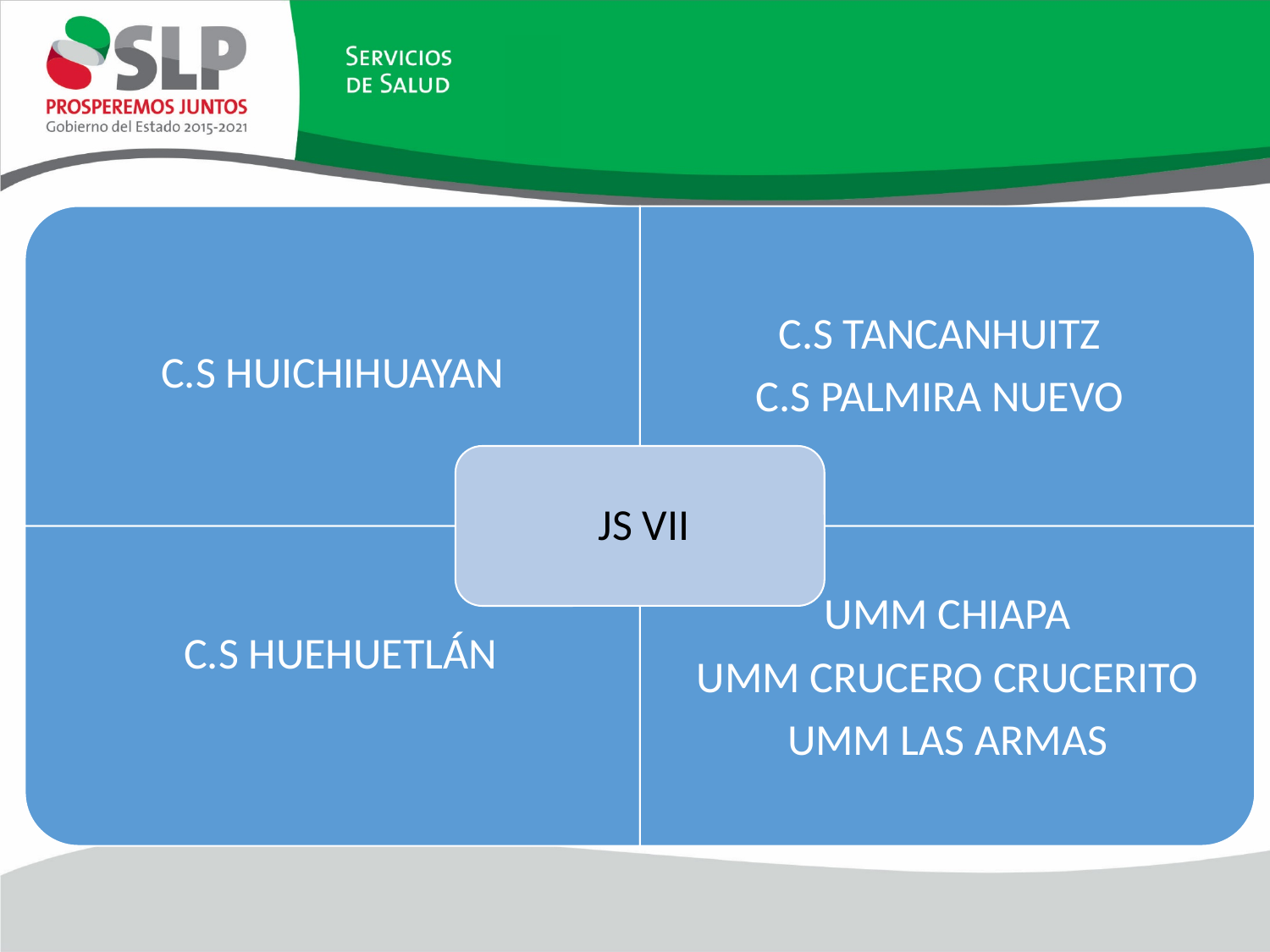

C.S HUICHIHUAYAN
C.S TANCANHUITZ
C.S PALMIRA NUEVO
C.S HUEHUETLÁN

UMM CHIAPA
UMM CRUCERO CRUCERITO
UMM LAS ARMAS
JS VII